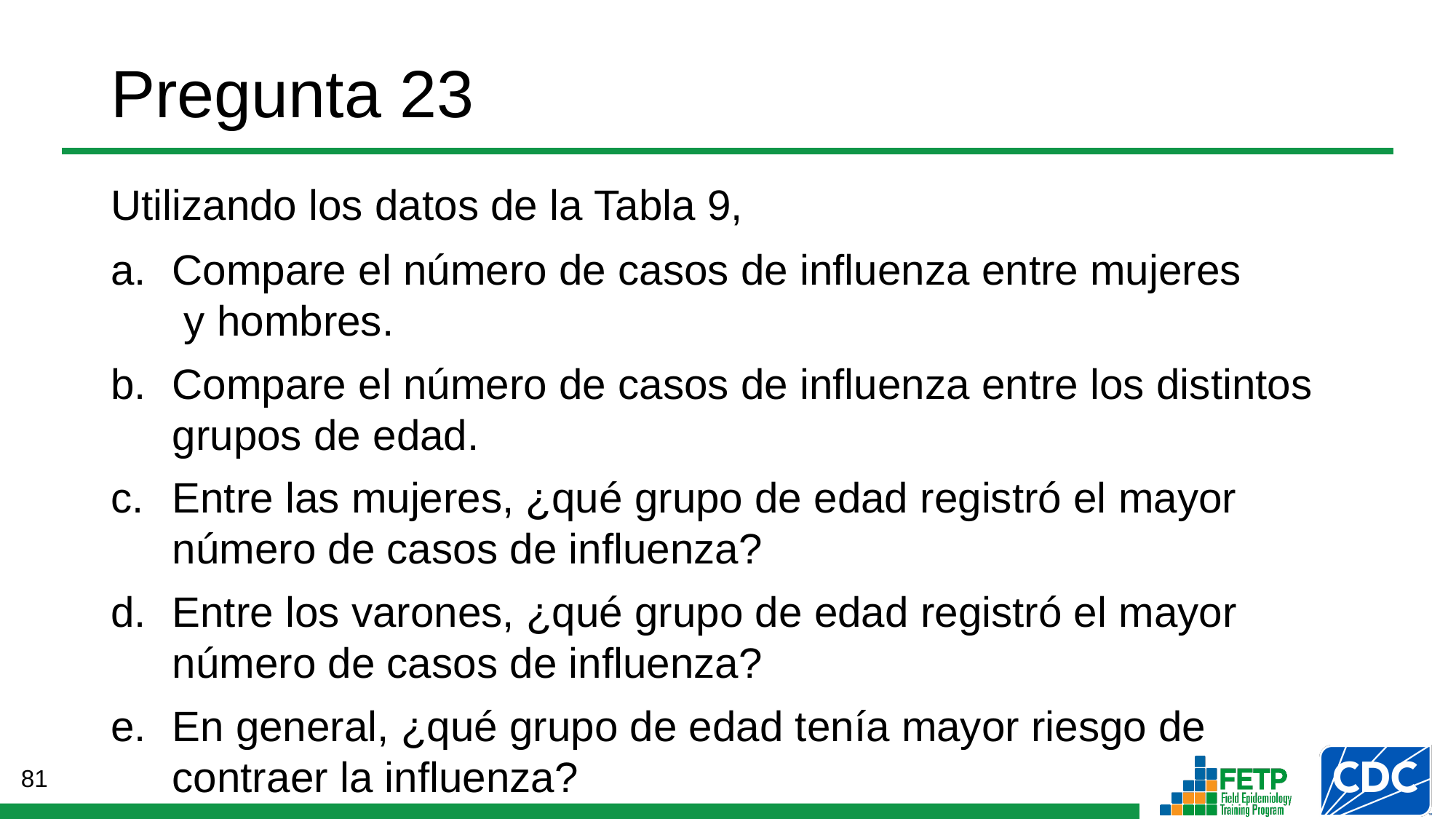

# Pregunta 23
Utilizando los datos de la Tabla 9,
Compare el número de casos de influenza entre mujeres
 y hombres.
Compare el número de casos de influenza entre los distintos grupos de edad.
Entre las mujeres, ¿qué grupo de edad registró el mayor número de casos de influenza?
Entre los varones, ¿qué grupo de edad registró el mayor número de casos de influenza?
En general, ¿qué grupo de edad tenía mayor riesgo de contraer la influenza?